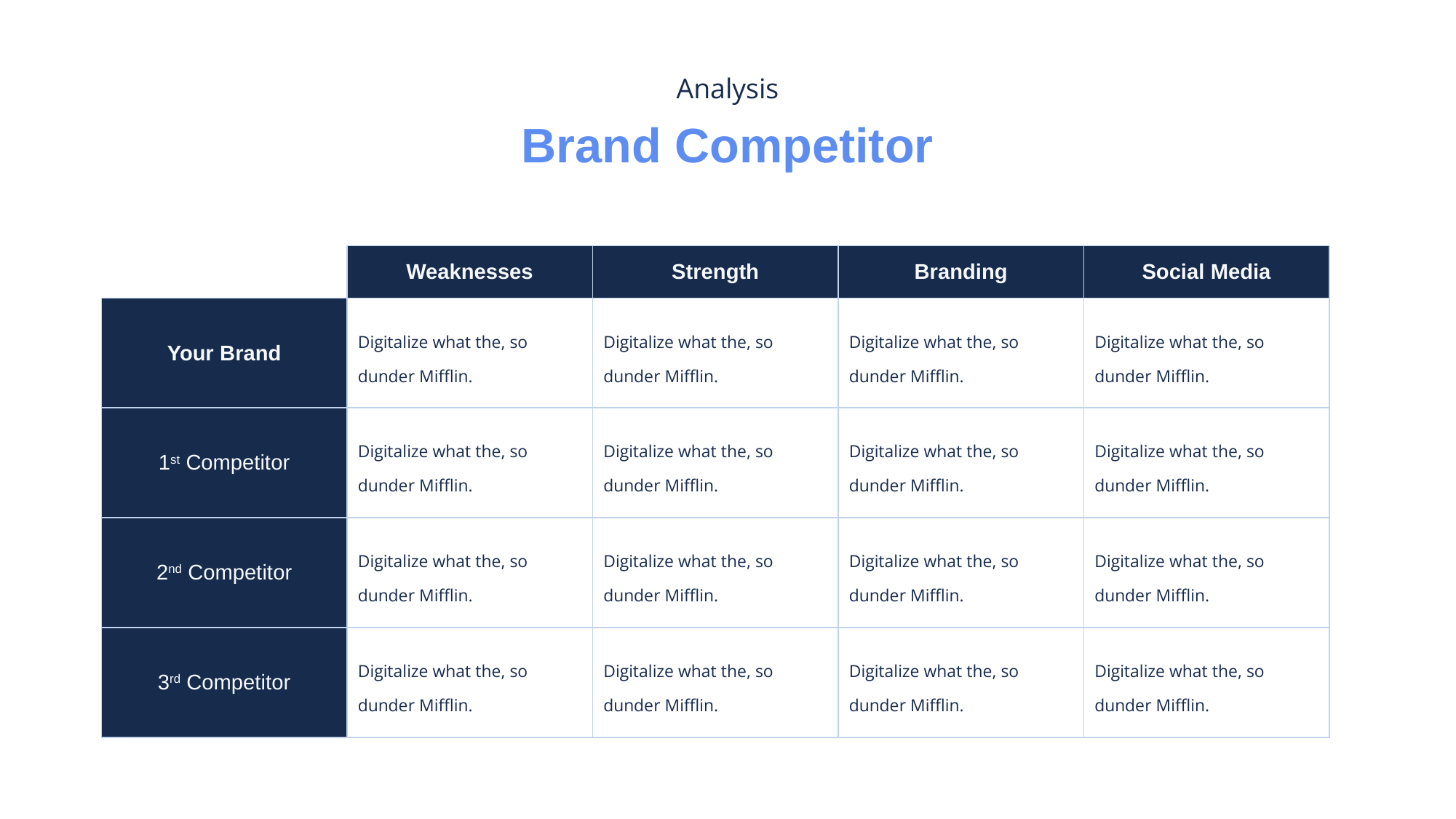

Analysis
Brand Competitor
|  | Weaknesses | Strength | Branding | Social Media |
| --- | --- | --- | --- | --- |
| Your Brand | Digitalize what the, so dunder Mifflin. | Digitalize what the, so dunder Mifflin. | Digitalize what the, so dunder Mifflin. | Digitalize what the, so dunder Mifflin. |
| 1st Competitor | Digitalize what the, so dunder Mifflin. | Digitalize what the, so dunder Mifflin. | Digitalize what the, so dunder Mifflin. | Digitalize what the, so dunder Mifflin. |
| 2nd Competitor | Digitalize what the, so dunder Mifflin. | Digitalize what the, so dunder Mifflin. | Digitalize what the, so dunder Mifflin. | Digitalize what the, so dunder Mifflin. |
| 3rd Competitor | Digitalize what the, so dunder Mifflin. | Digitalize what the, so dunder Mifflin. | Digitalize what the, so dunder Mifflin. | Digitalize what the, so dunder Mifflin. |